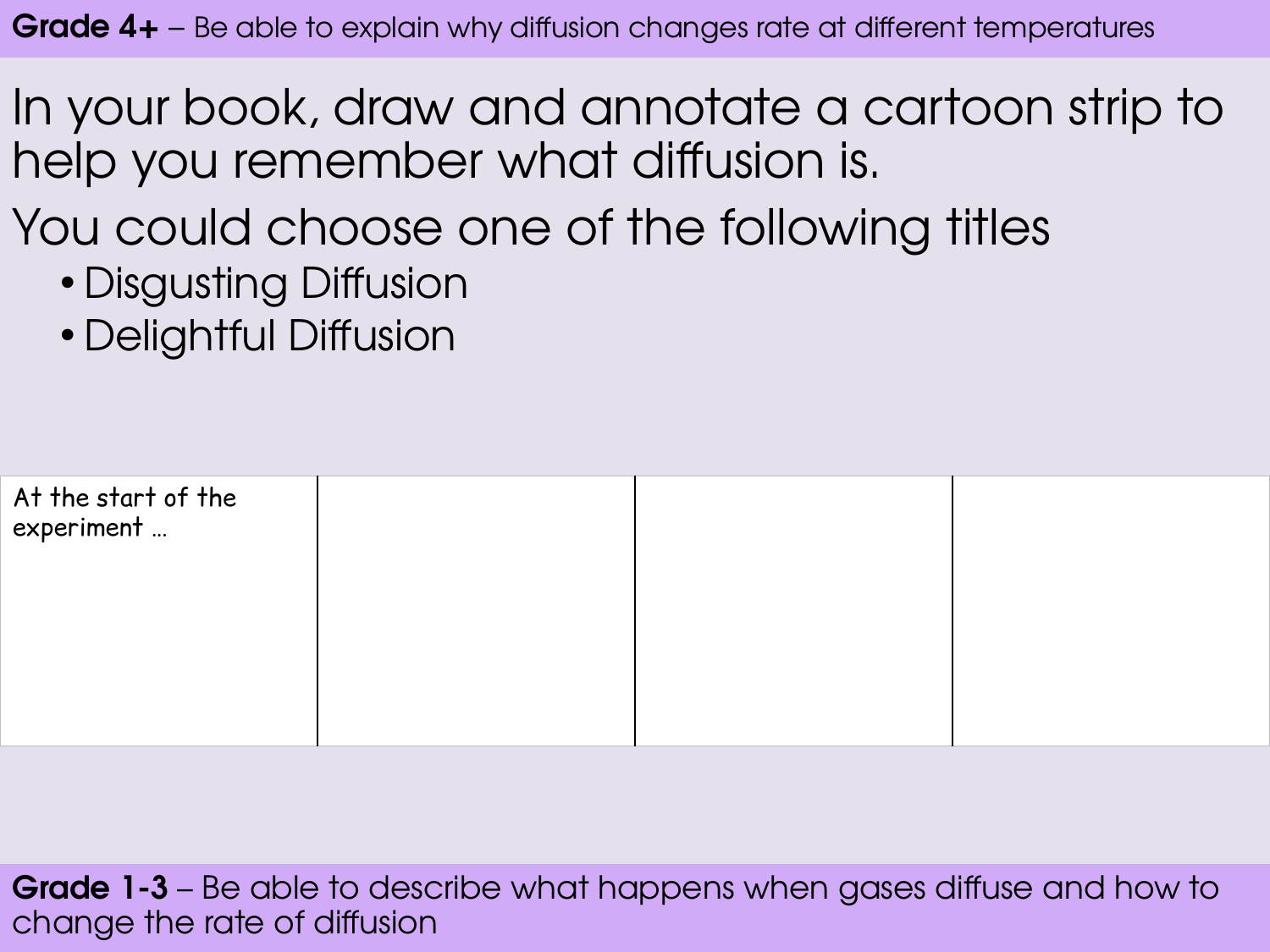

ASPIRE – Be able to explain why diffusion changes rate at different temperatures

Grade 4+ – Be able to explain why diffusion changes rate at different temperatures

In your book, draw and annotate a cartoon strip to help you remember what diffusion is.
You could choose one of the following titles
Disgusting Diffusion
Delightful Diffusion

|  |  |  |  |
| --- | --- | --- | --- |
At the start of the experiment …

CHALLENGE – Be able to describe what happens when gases diffuse and how to change the rate of diffusion

Grade 1-3 – Be able to describe what happens when gases diffuse and how to change the rate of diffusion